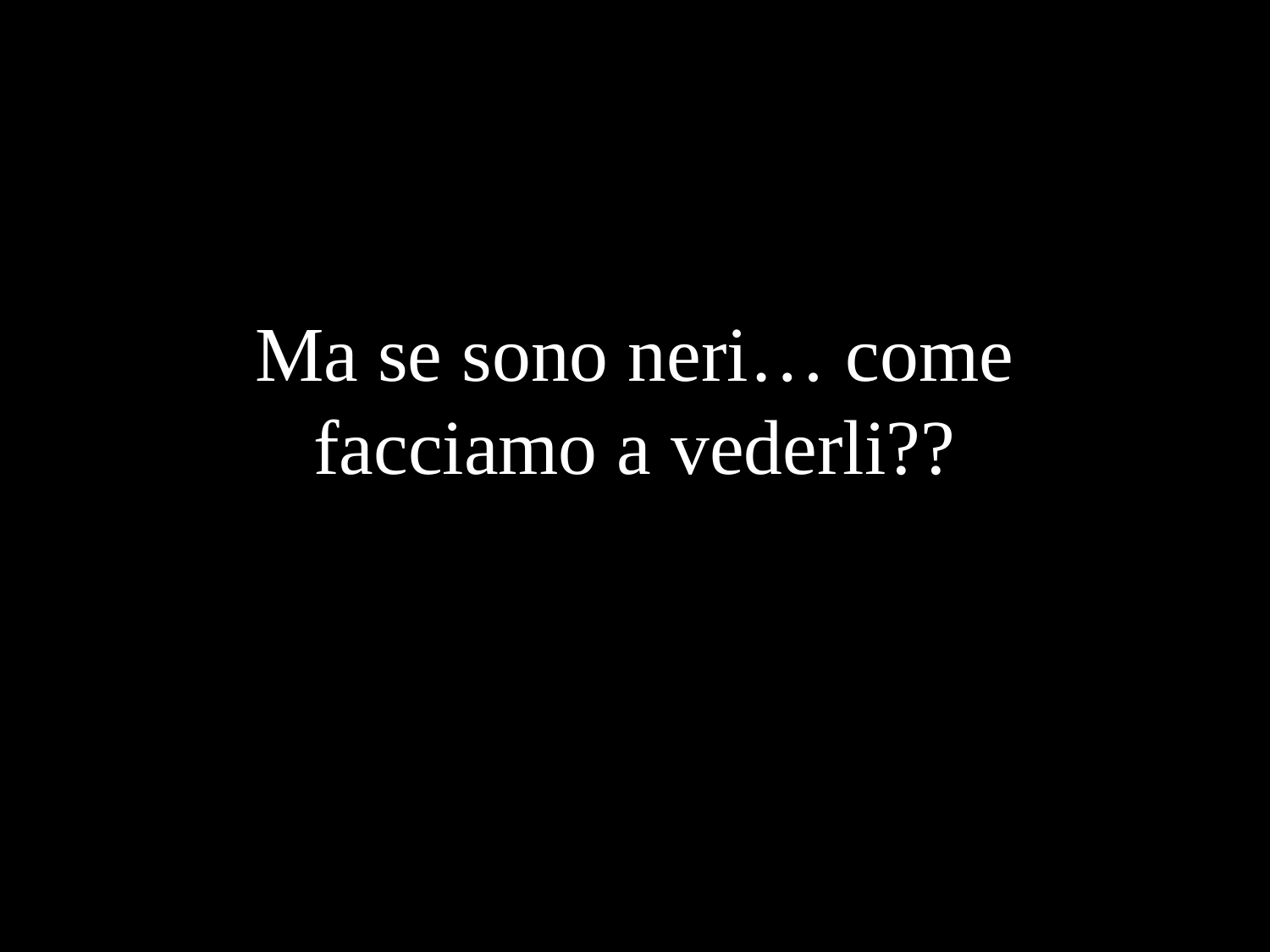

# Ma se sono neri… come facciamo a vederli??